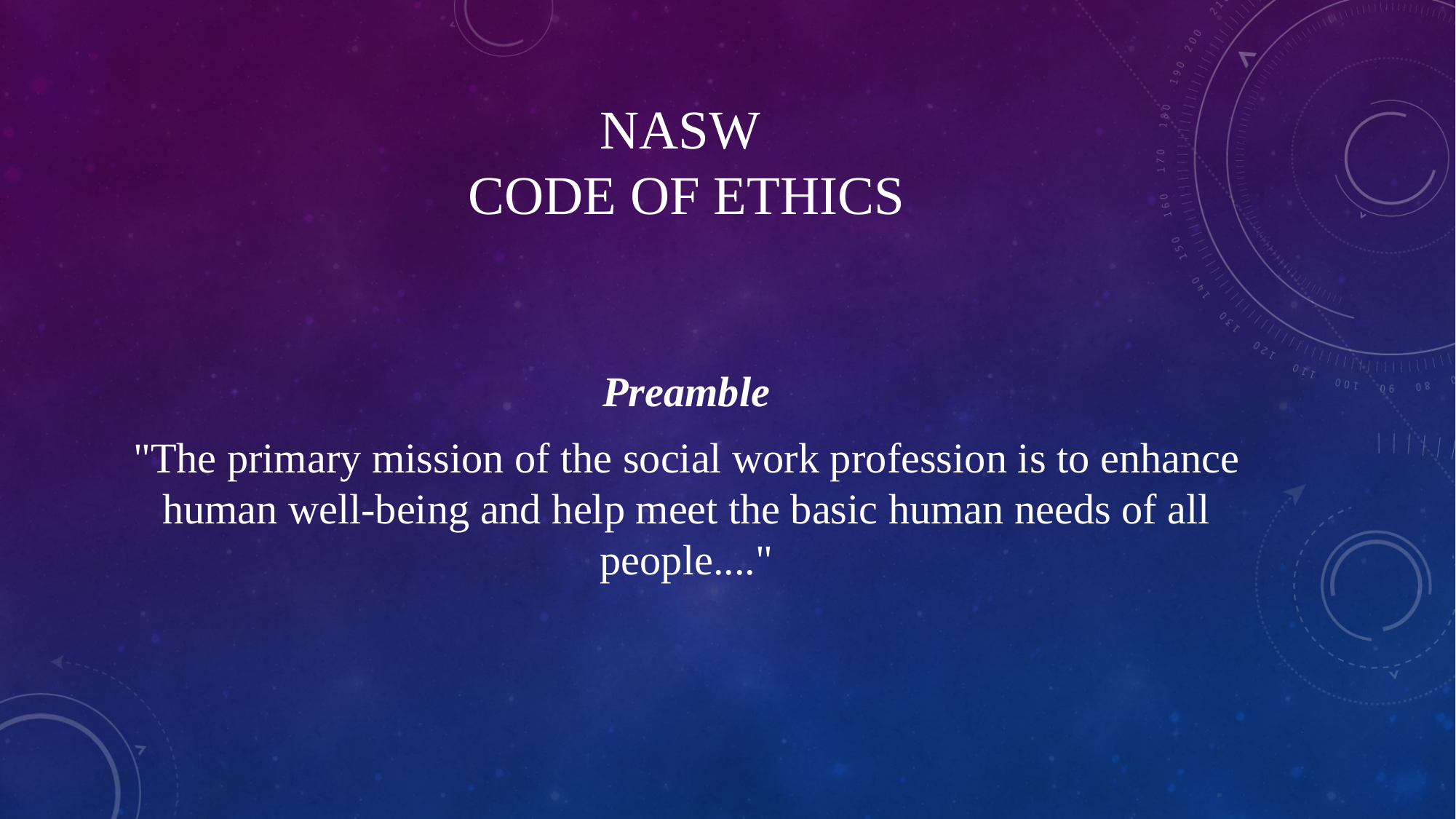

# NASW Code of ethics
Preamble
"The primary mission of the social work profession is to enhance human well-being and help meet the basic human needs of all people...."